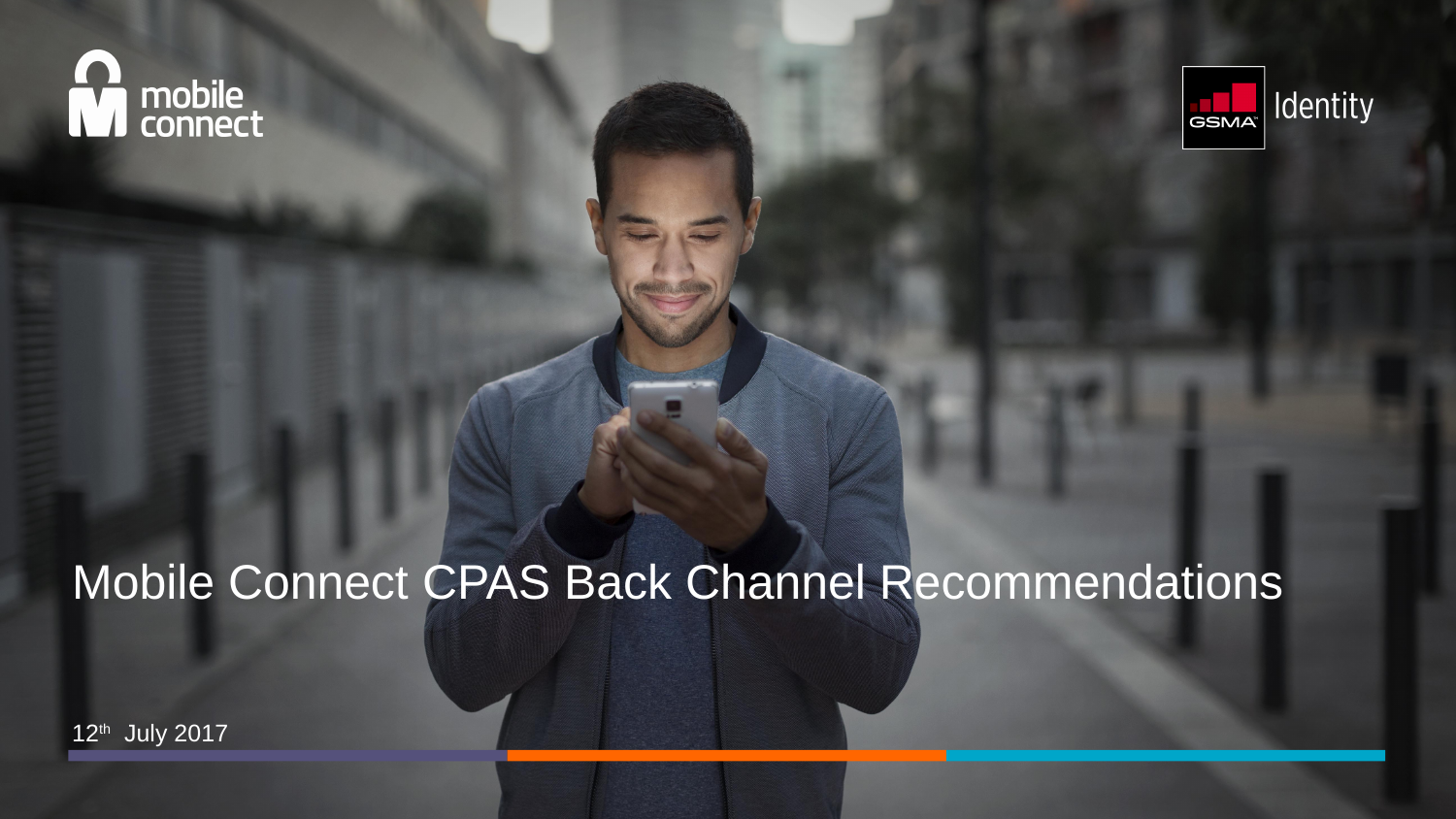

# Mobile Connect CPAS Back Channel Recommendations

12th  July 2017